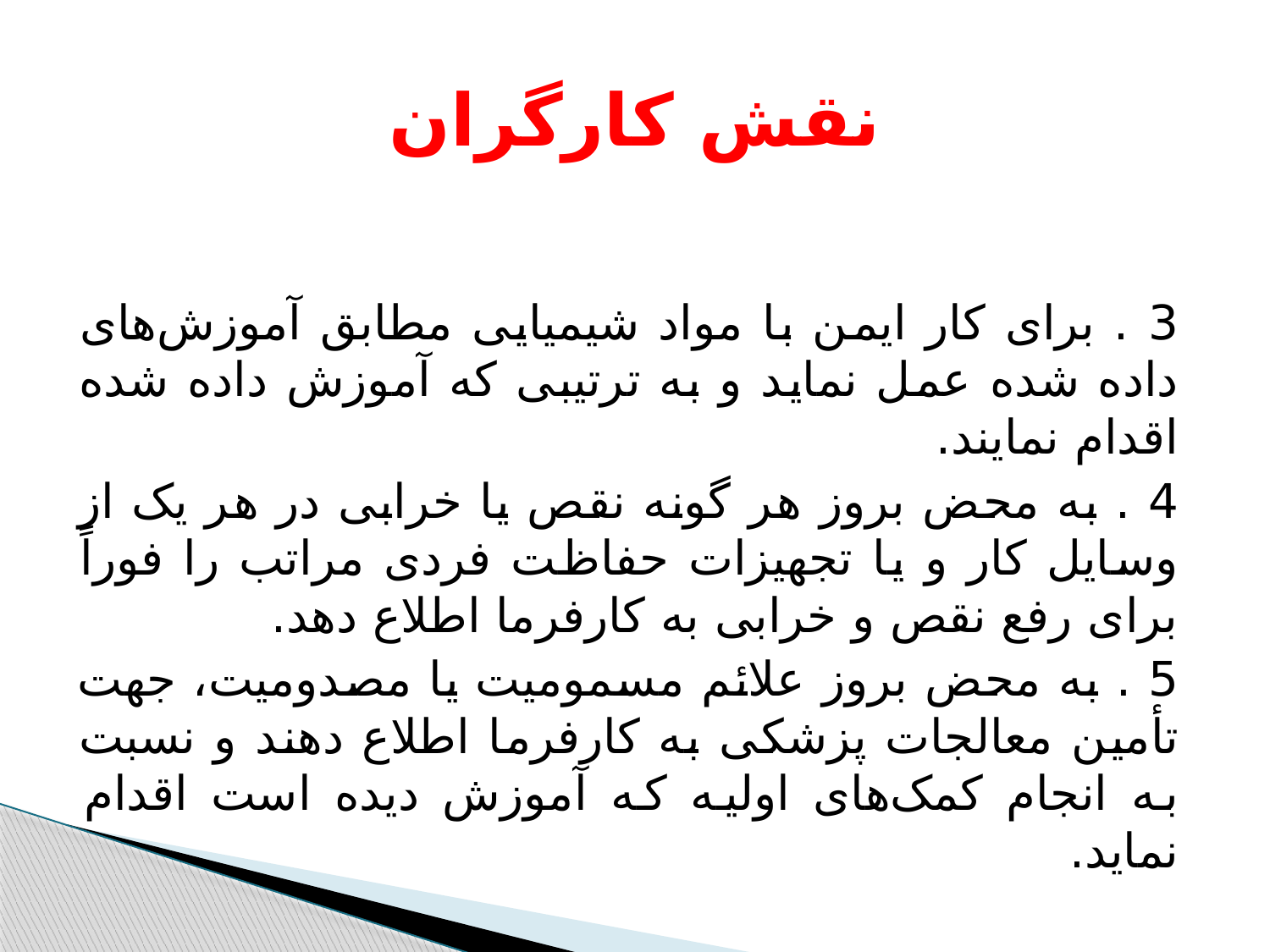

# نقش کارگران
3 . برای کار ایمن با مواد شیمیایی مطابق آموزش‌های داده شده عمل نماید و به ترتیبی که آموزش داده شده اقدام نمایند.
4 . به محض بروز هر گونه نقص یا خرابی در هر یک از وسایل کار و یا تجهیزات حفاظت فردی مراتب را فوراً برای رفع نقص و خرابی به کارفرما اطلاع دهد.
5 . به محض بروز علائم مسمومیت یا مصدومیت، جهت تأمین معالجات پزشکی به کارفرما اطلاع دهند و نسبت به انجام کمک‌های اولیه که آموزش دیده است اقدام نماید.